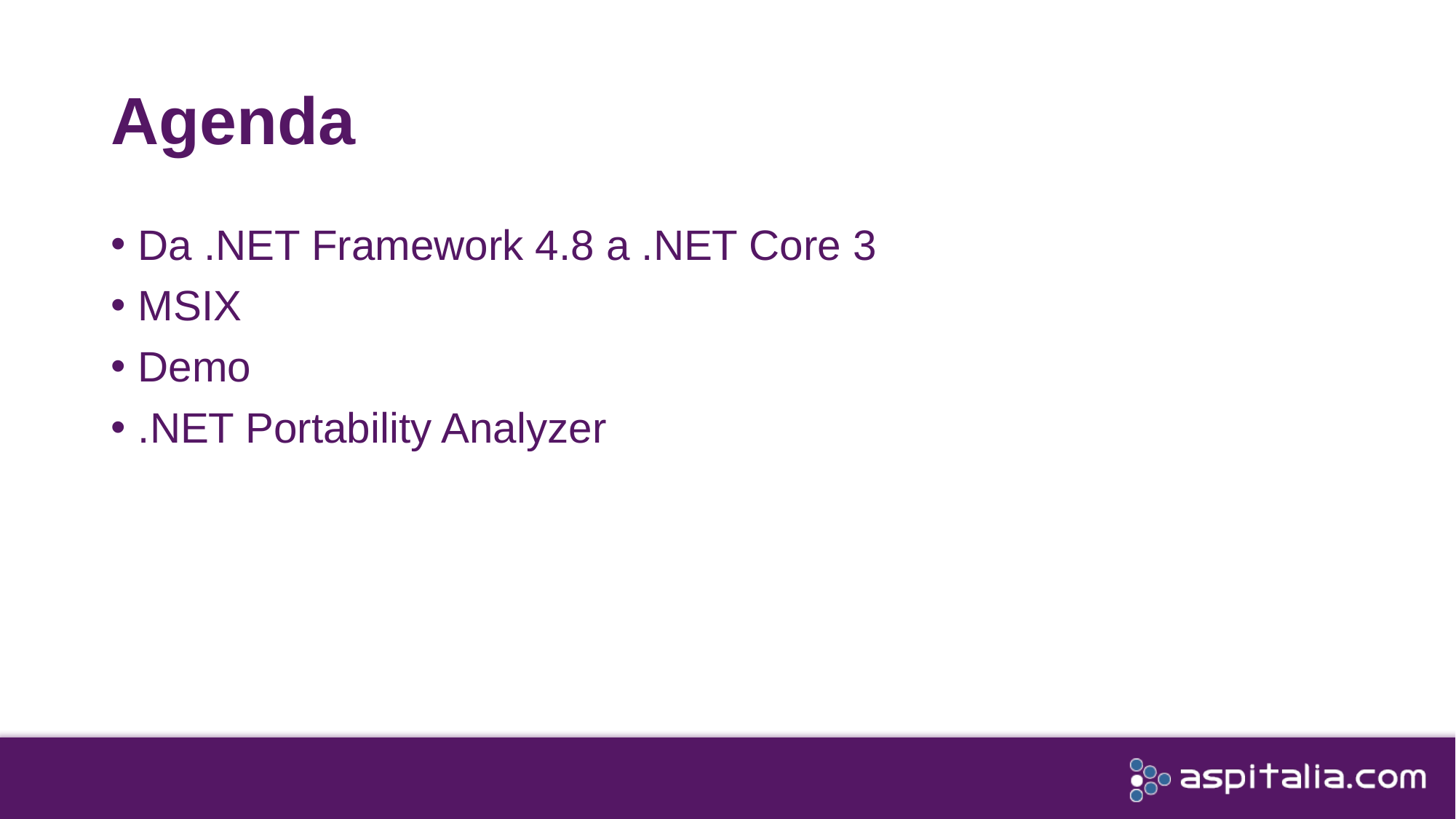

# Agenda
Da .NET Framework 4.8 a .NET Core 3
MSIX
Demo
.NET Portability Analyzer